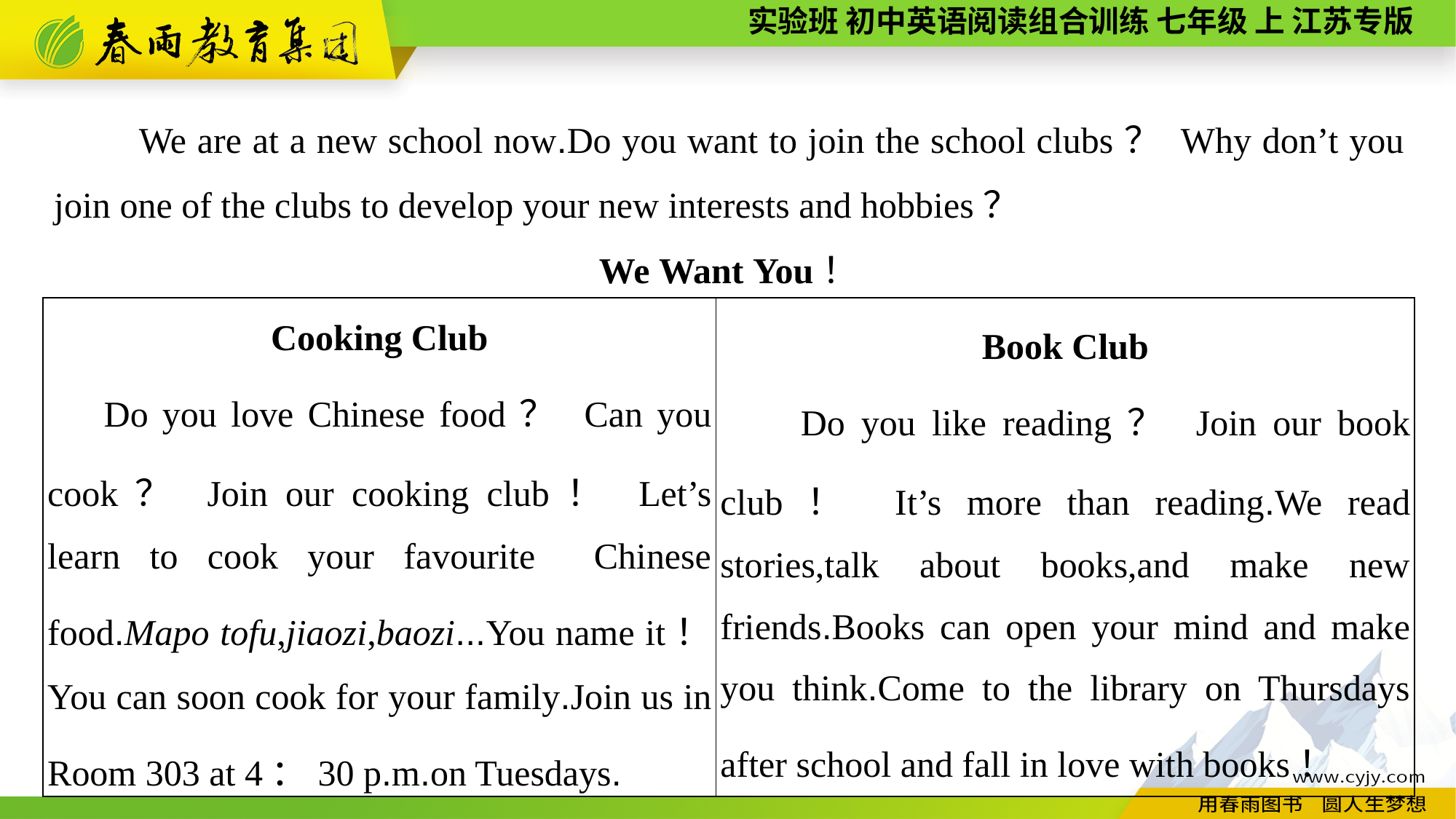

We are at a new school now.Do you want to join the school clubs？ Why don’t you join one of the clubs to develop your new interests and hobbies？
We Want You！
| Cooking Club Do you love Chinese food？ Can you cook？ Join our cooking club！ Let’s learn to cook your favourite Chinese food.Mapo tofu,jiaozi,baozi...You name it！ You can soon cook for your family.Join us in Room 303 at 4：30 p.m.on Tuesdays. | Book Club Do you like reading？ Join our book club！ It’s more than reading.We read stories,talk about books,and make new friends.Books can open your mind and make you think.Come to the library on Thursdays after school and fall in love with books！ |
| --- | --- |